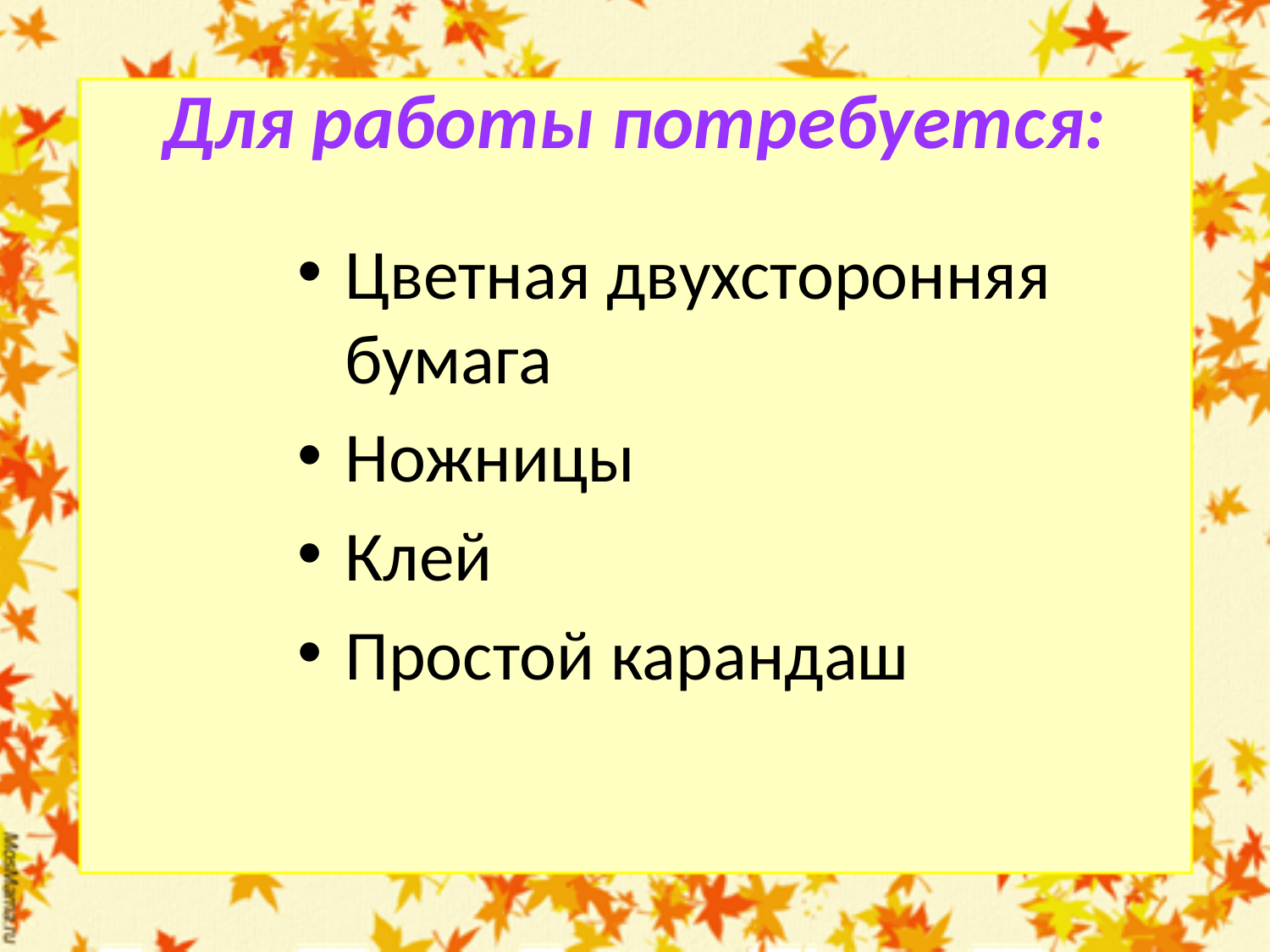

Для работы потребуется:
Цветная двухсторонняя бумага
Ножницы
Клей
Простой карандаш